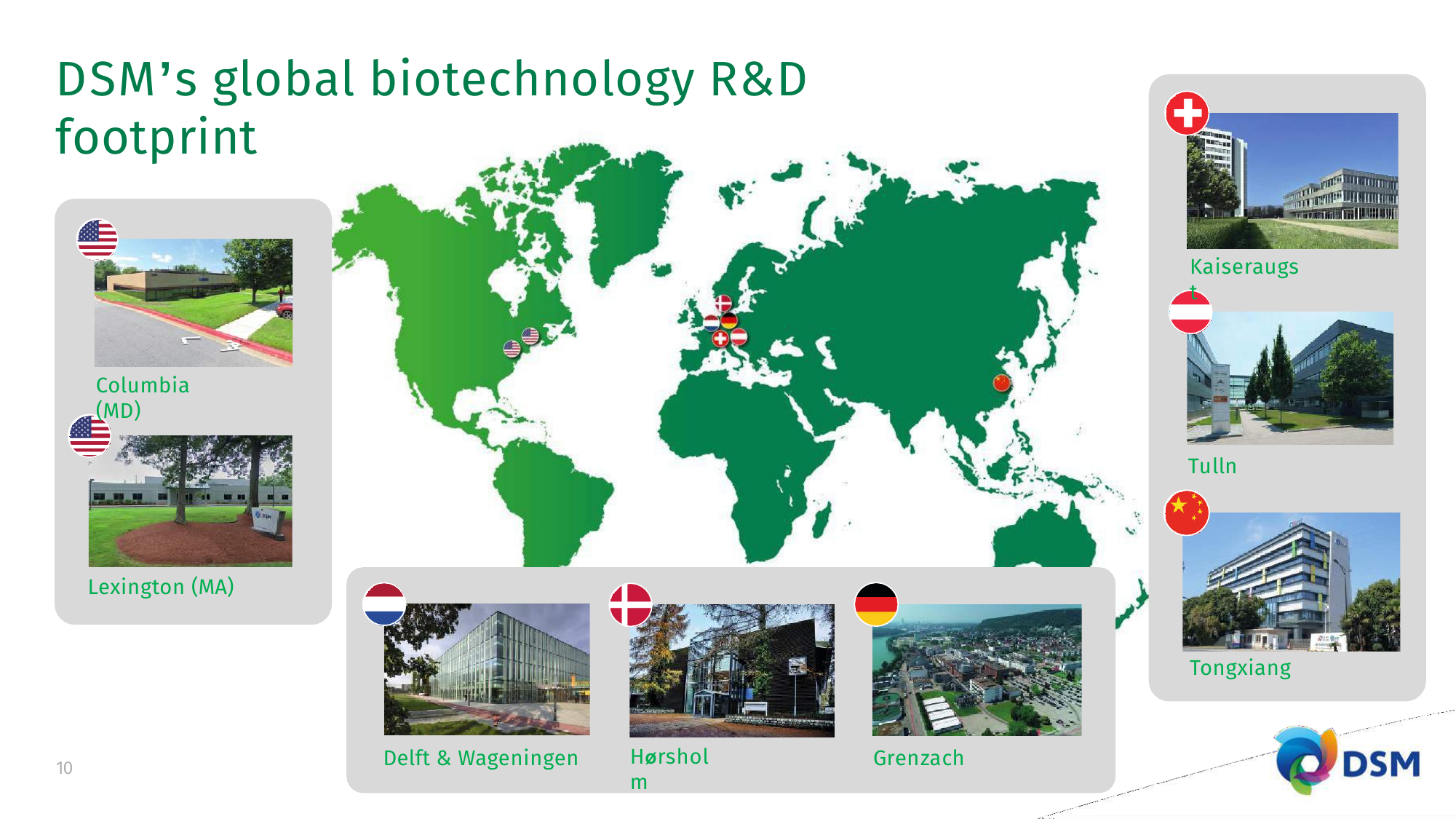

# DSM’s global biotechnology R&D footprint

Kaiseraugst
Columbia (MD)
Tulln
Lexington (MA)
Tongxiang
Hørsholm
Delft & Wageningen
Grenzach
10